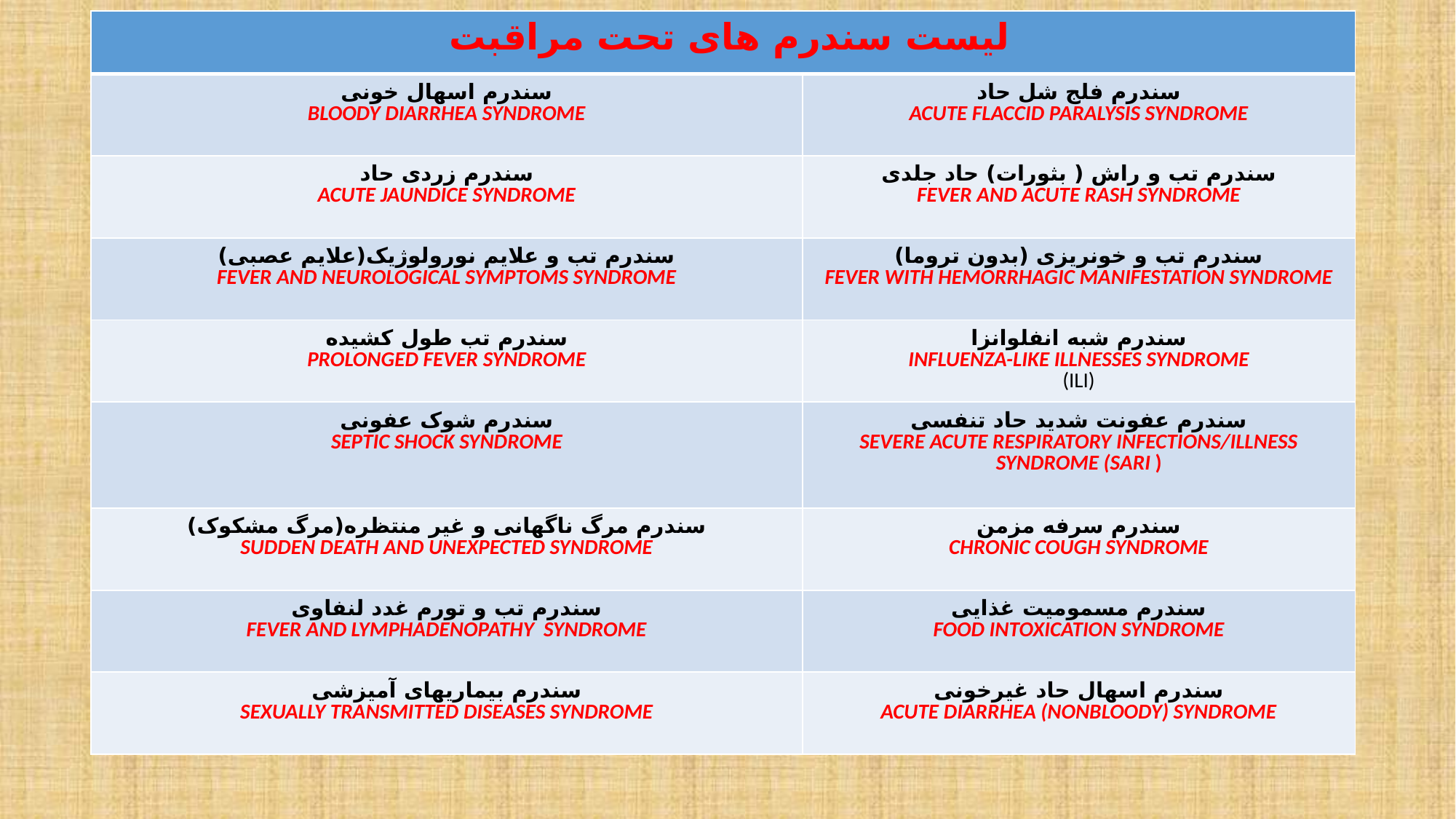

| لیست سندرم های تحت مراقبت |  |
| --- | --- |
| سندرم اسهال خونی BLOODY DIARRHEA SYNDROME | سندرم فلج شل حاد ACUTE FLACCID PARALYSIS SYNDROME |
| سندرم زردی حاد ACUTE JAUNDICE SYNDROME | سندرم تب و راش ( بثورات) حاد جلدی FEVER AND ACUTE RASH SYNDROME |
| سندرم تب و علایم نورولوژیک(علایم عصبی) FEVER AND NEUROLOGICAL SYMPTOMS SYNDROME | سندرم تب و خونریزی (بدون تروما) FEVER WITH HEMORRHAGIC MANIFESTATION SYNDROME |
| سندرم تب طول کشیده PROLONGED FEVER SYNDROME | سندرم شبه انفلوانزا INFLUENZA-LIKE ILLNESSES SYNDROME (ILI) |
| سندرم شوک عفونی SEPTIC SHOCK SYNDROME | سندرم عفونت شدید حاد تنفسی SEVERE ACUTE RESPIRATORY INFECTIONS/ILLNESS SYNDROME (SARI ) |
| سندرم مرگ ناگهانی و غیر منتظره(مرگ مشکوک) SUDDEN DEATH AND UNEXPECTED SYNDROME | سندرم سرفه مزمن CHRONIC COUGH SYNDROME |
| سندرم تب و تورم غدد لنفاوی FEVER AND LYMPHADENOPATHY SYNDROME | سندرم مسمومیت غذایی FOOD INTOXICATION SYNDROME |
| سندرم بیماریهای آمیزشی SEXUALLY TRANSMITTED DISEASES SYNDROME | سندرم اسهال حاد غیرخونی ACUTE DIARRHEA (NONBLOODY) SYNDROME |
#